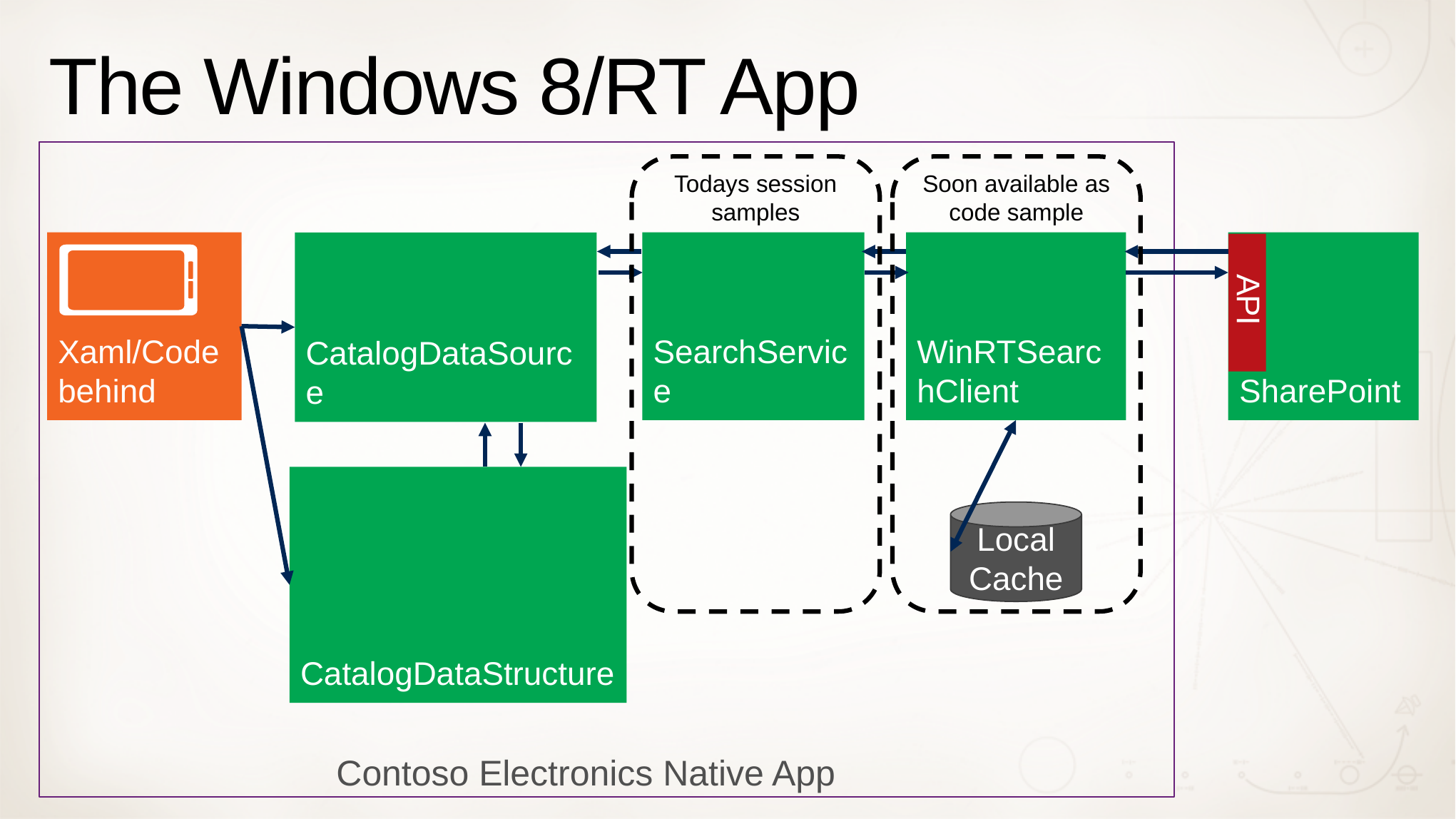

# The Windows 8/RT App

Todays session samples
Soon available as code sample
SearchService
WinRTSearchClient
SharePoint

Xaml/Code behind
CatalogDataSource
API
CatalogDataStructure
Local Cache
Contoso Electronics Native App